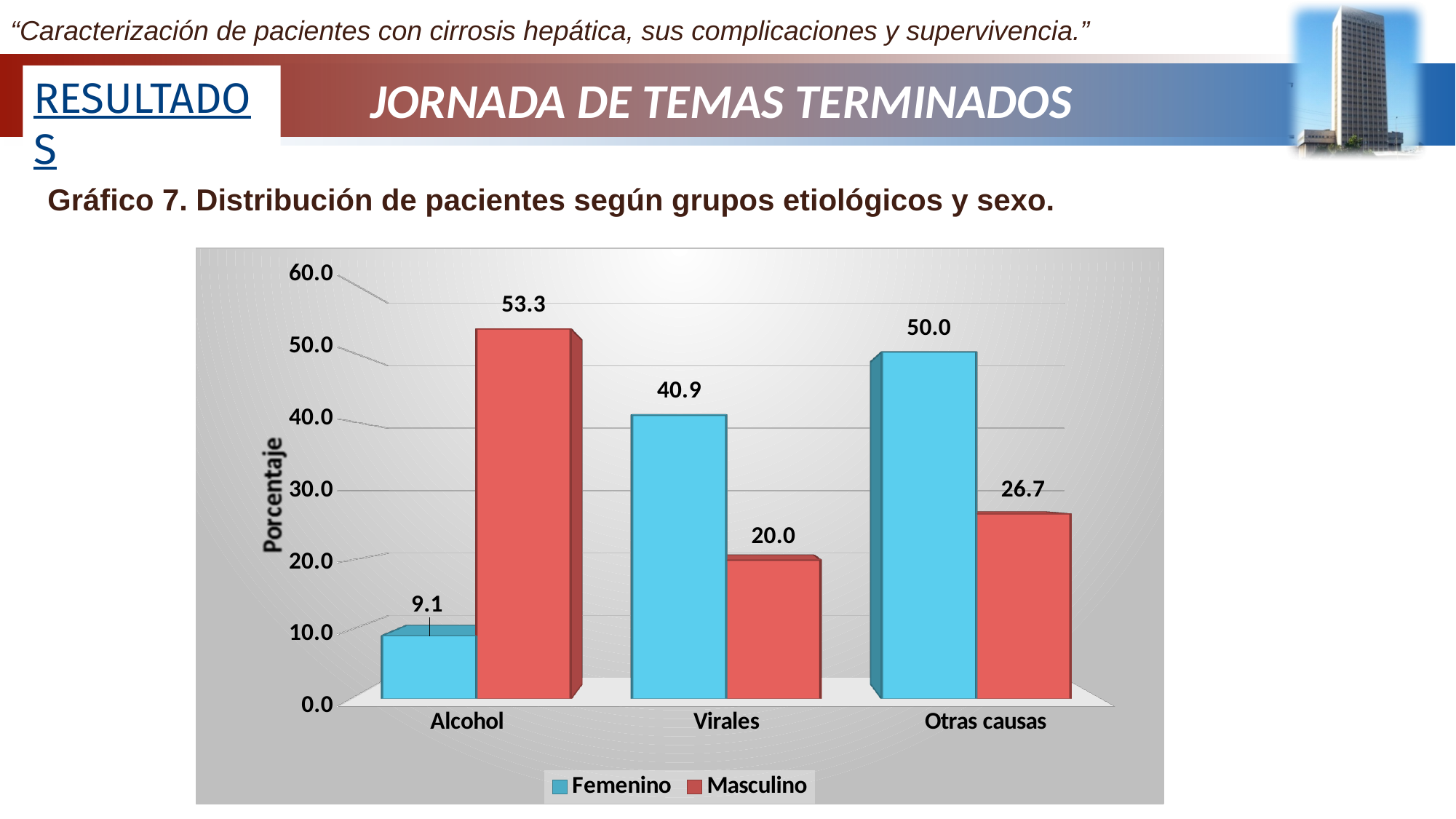

“Caracterización de pacientes con cirrosis hepática, sus complicaciones y supervivencia.”
RESULTADOS
# JORNADA DE TEMAS TERMINADOS
Gráfico 7. Distribución de pacientes según grupos etiológicos y sexo.

[unsupported chart]